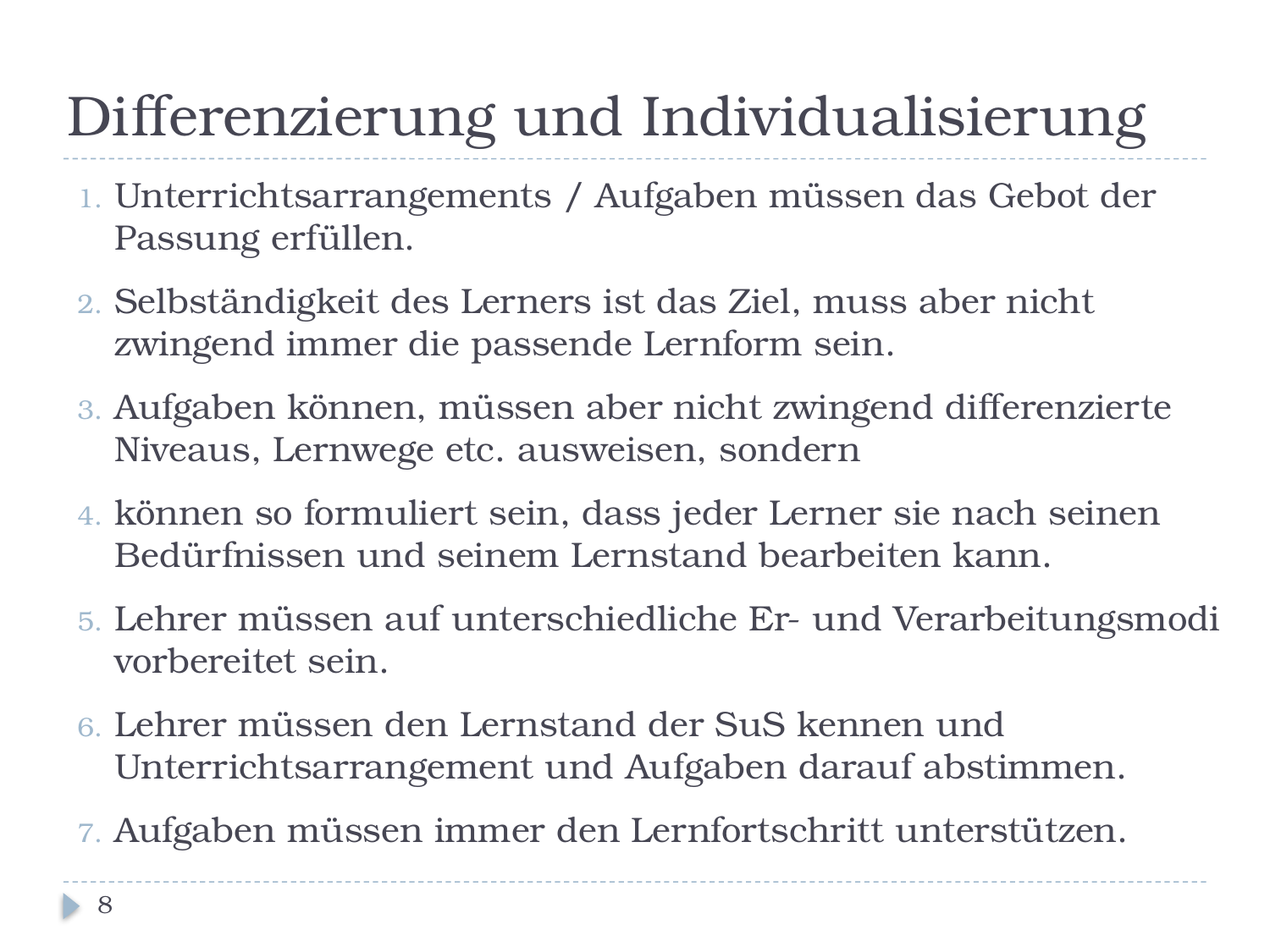

# Differenzierung und Individualisierung
Unterrichtsarrangements / Aufgaben müssen das Gebot der Passung erfüllen.
Selbständigkeit des Lerners ist das Ziel, muss aber nicht zwingend immer die passende Lernform sein.
Aufgaben können, müssen aber nicht zwingend differenzierte Niveaus, Lernwege etc. ausweisen, sondern
können so formuliert sein, dass jeder Lerner sie nach seinen Bedürfnissen und seinem Lernstand bearbeiten kann.
Lehrer müssen auf unterschiedliche Er- und Verarbeitungsmodi vorbereitet sein.
Lehrer müssen den Lernstand der SuS kennen und Unterrichtsarrangement und Aufgaben darauf abstimmen.
Aufgaben müssen immer den Lernfortschritt unterstützen.

8